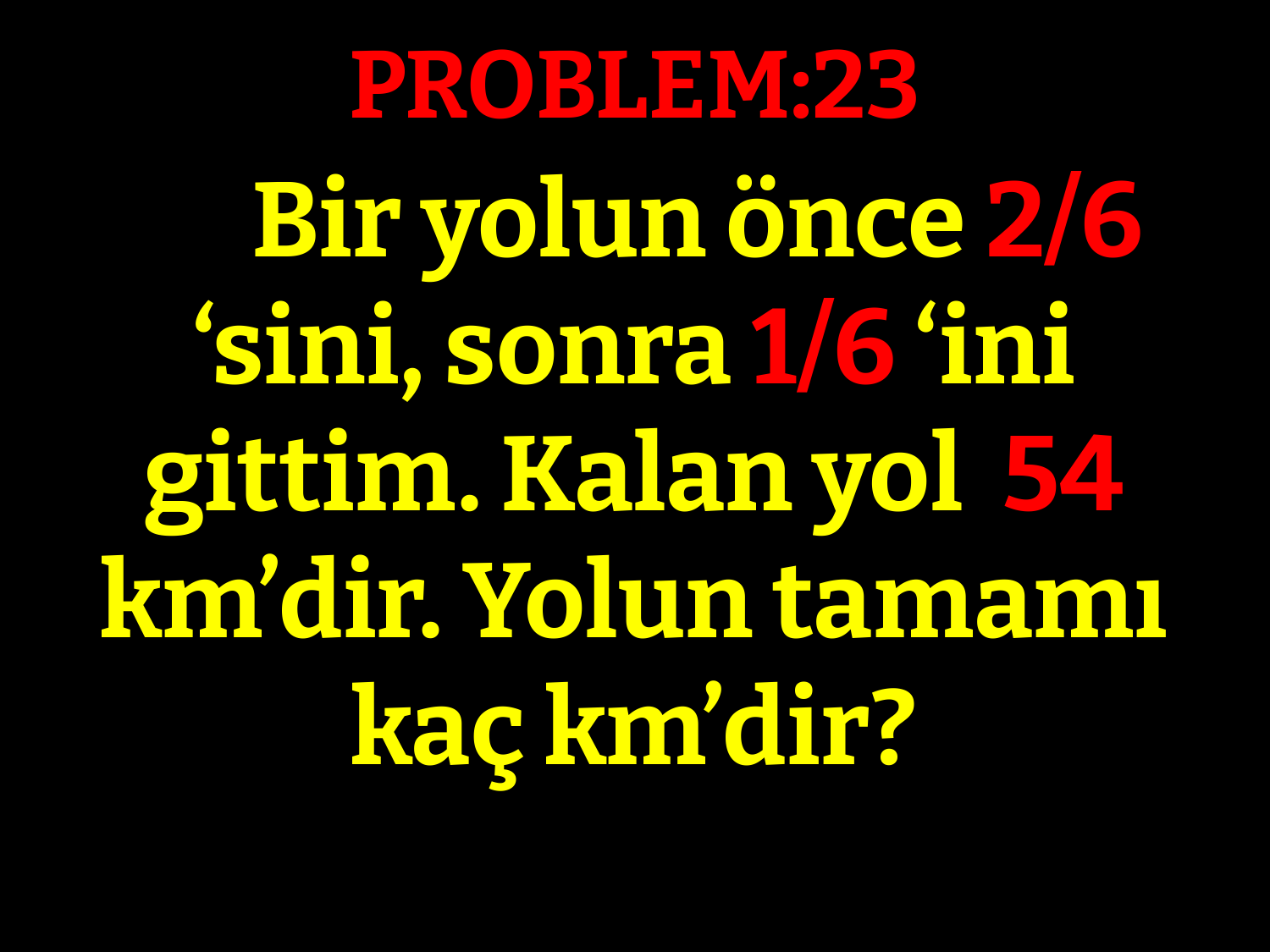

PROBLEM:23
 	Bir yolun önce 2/6 ‘sini, sonra 1/6 ‘ini gittim. Kalan yol  54 km’dir. Yolun tamamı kaç km’dir?
#